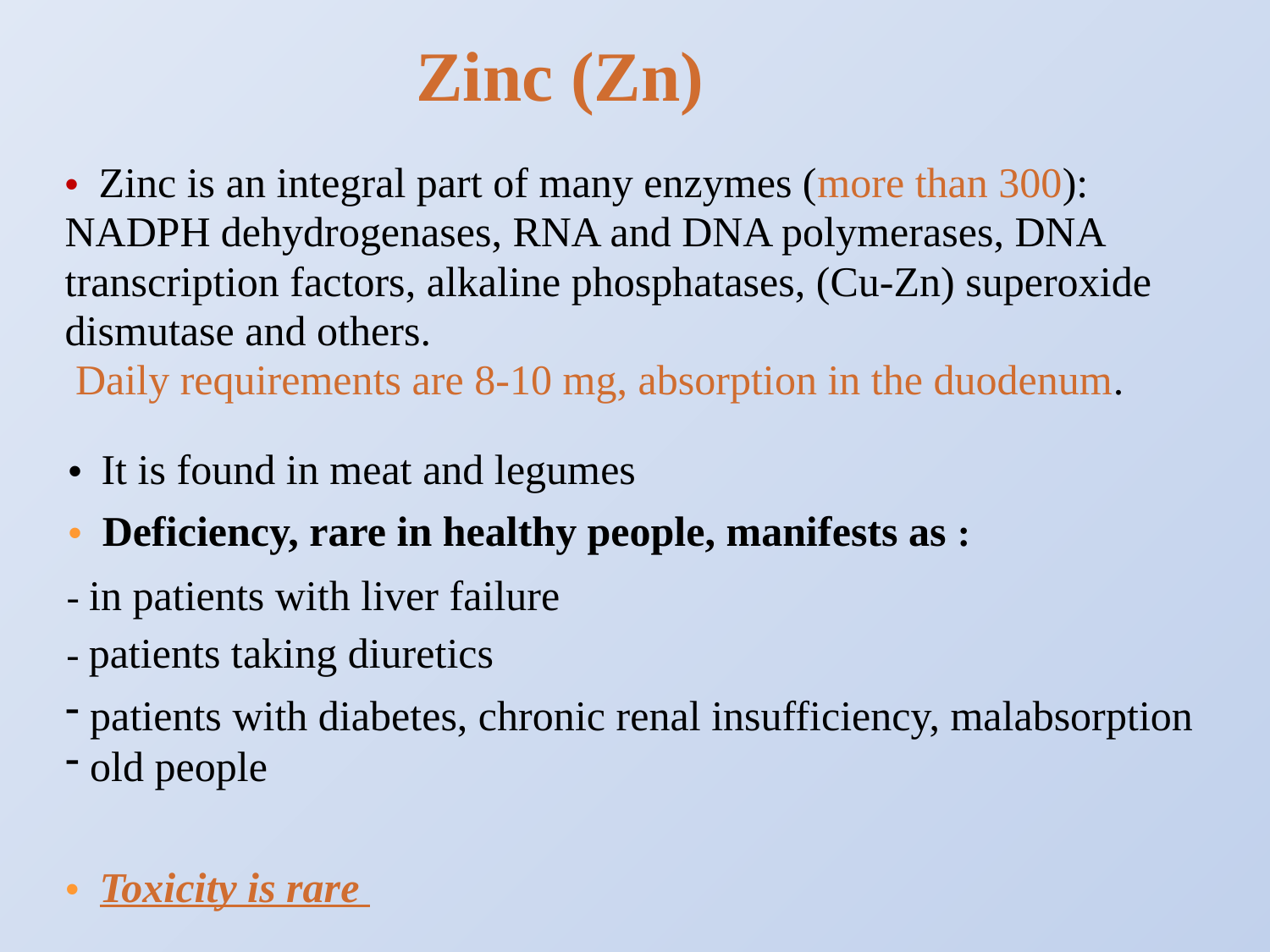

Zinc (Zn)

•  Zinc is an integral part of many enzymes (more than 300): NADPH dehydrogenases, RNA and DNA polymerases, DNA transcription factors, alkaline phosphatases, (Cu-Zn) superoxide dismutase and others.
 Daily requirements are 8-10 mg, absorption in the duodenum.

•  It is found in meat and legumes

•  Deficiency, rare in healthy people, manifests as :

- in patients with liver failure

- patients taking diuretics

 patients with diabetes, chronic renal insufficiency, malabsorption
 old people

•  Toxicity is rare